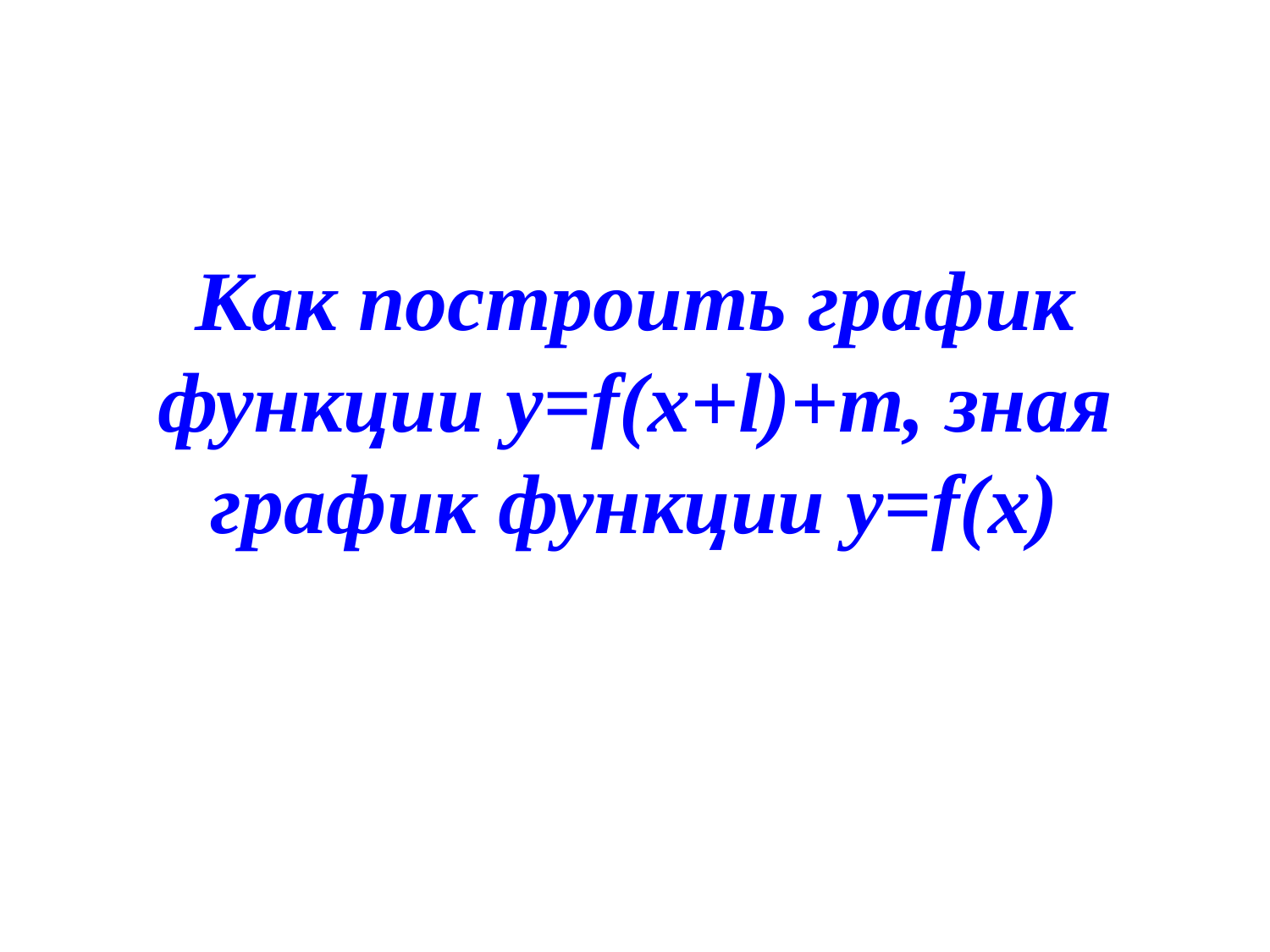

# Как построить график функции у=f(x+l)+m, зная график функции у=f(x)